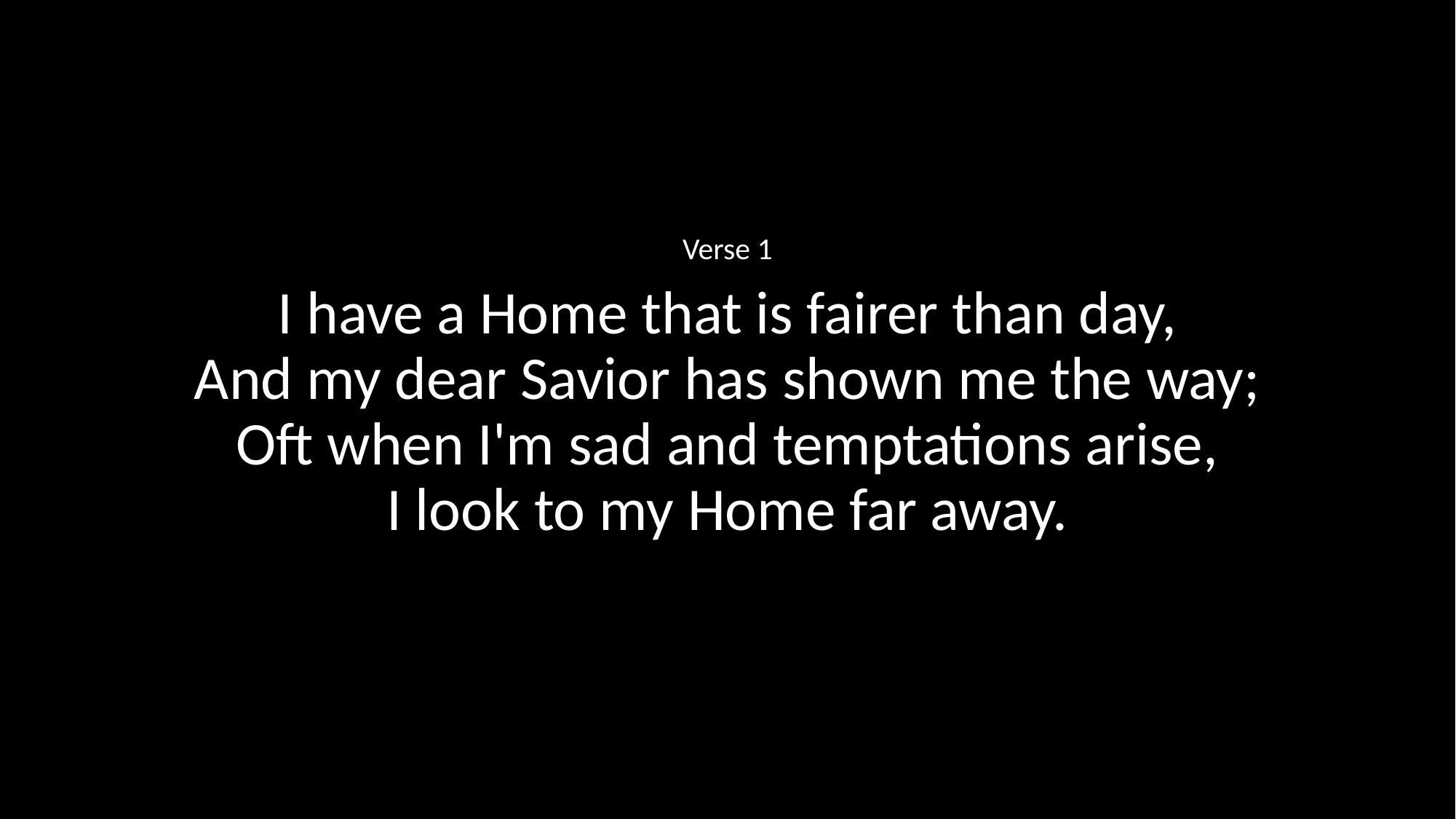

Verse 1
I have a Home that is fairer than day,
And my dear Savior has shown me the way;
Oft when I'm sad and temptations arise,
I look to my Home far away.